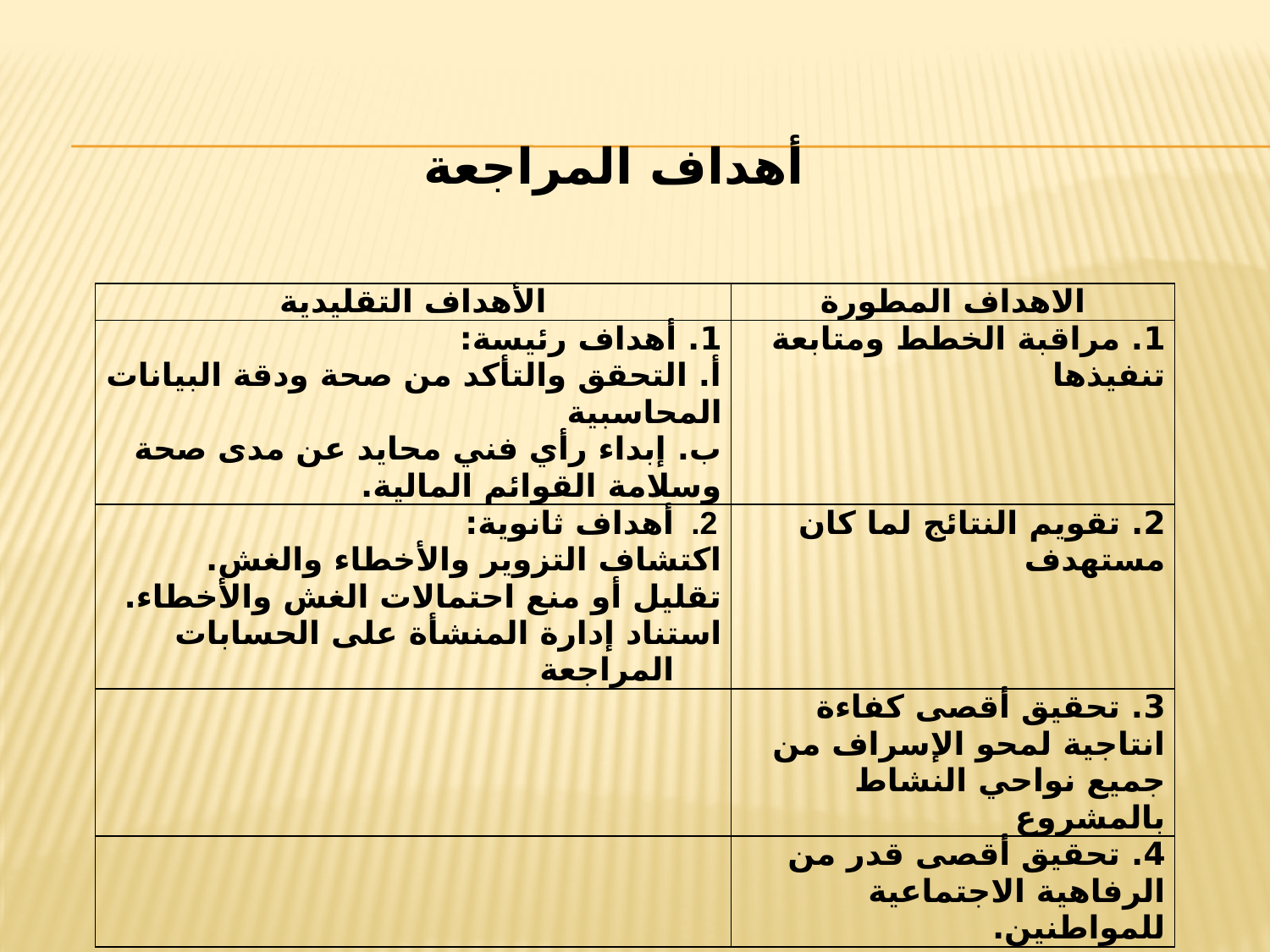

# أهداف المراجعة
| الأهداف التقليدية | الاهداف المطورة |
| --- | --- |
| 1. أهداف رئيسة: أ. التحقق والتأكد من صحة ودقة البيانات المحاسبية ب. إبداء رأي فني محايد عن مدى صحة وسلامة القوائم المالية. | 1. مراقبة الخطط ومتابعة تنفيذها |
| أهداف ثانوية: اكتشاف التزوير والأخطاء والغش. تقليل أو منع احتمالات الغش والأخطاء. استناد إدارة المنشأة على الحسابات المراجعة | 2. تقويم النتائج لما كان مستهدف |
|  | 3. تحقيق أقصى كفاءة انتاجية لمحو الإسراف من جميع نواحي النشاط بالمشروع |
|  | 4. تحقيق أقصى قدر من الرفاهية الاجتماعية للمواطنين. |